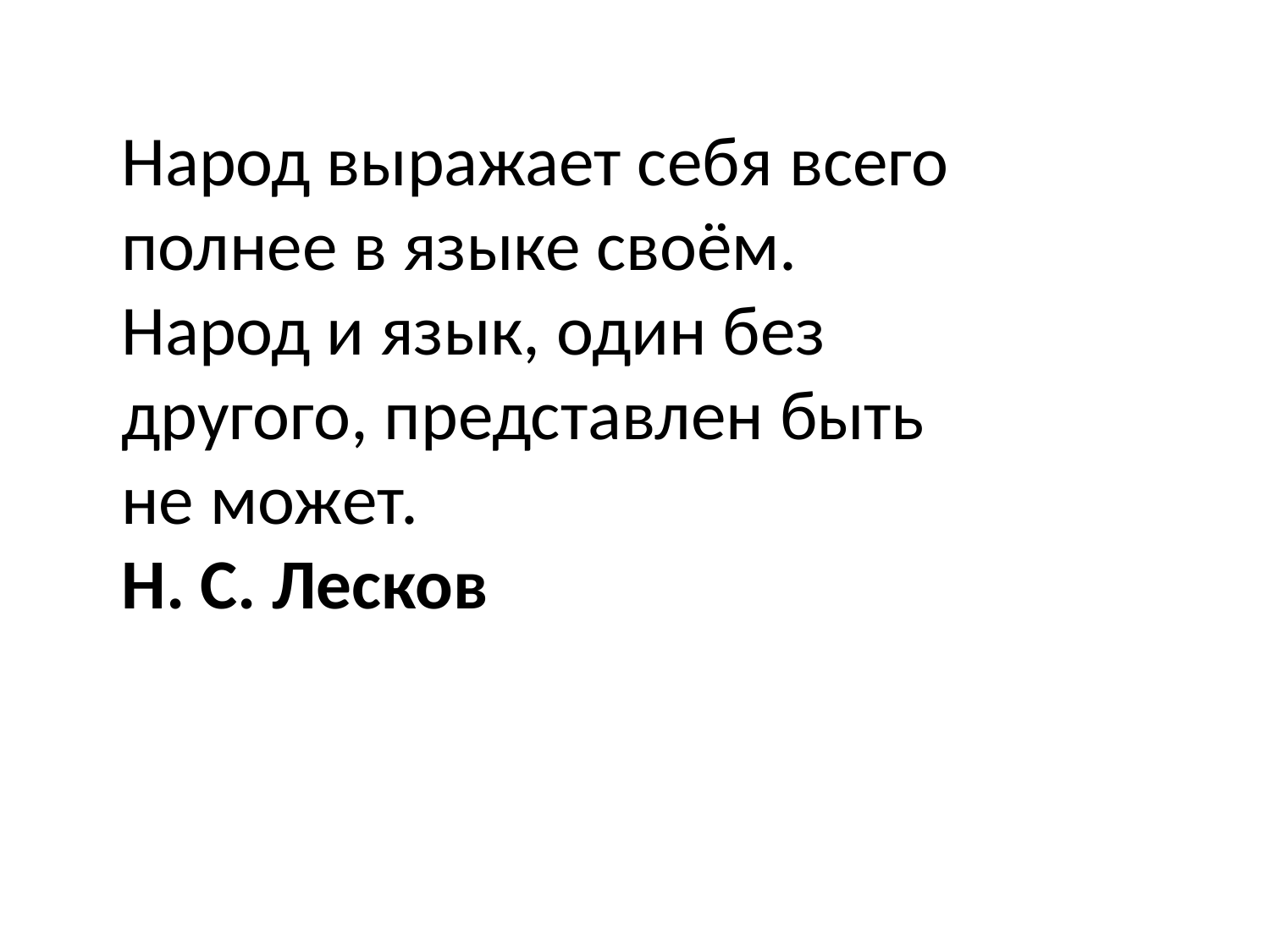

#
Народ выражает себя всего полнее в языке своём. Народ и язык, один без другого, представлен быть не может.
Н. С. Лесков